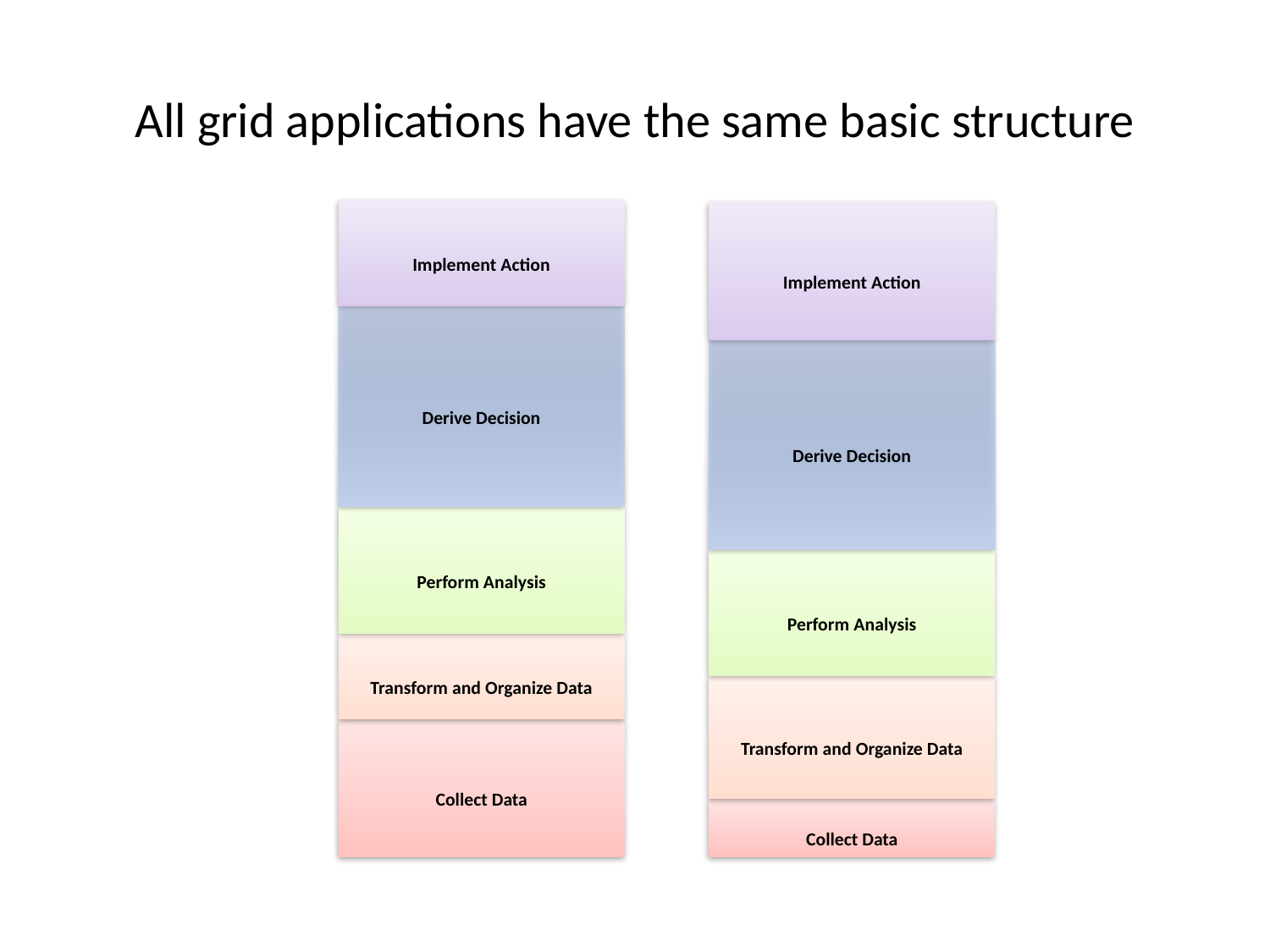

# All grid applications have the same basic structure
Implement Action
Derive Decision
Perform Analysis
Transform and Organize Data
Collect Data
Implement Action
Derive Decision
Perform Analysis
Transform and Organize Data
Collect Data